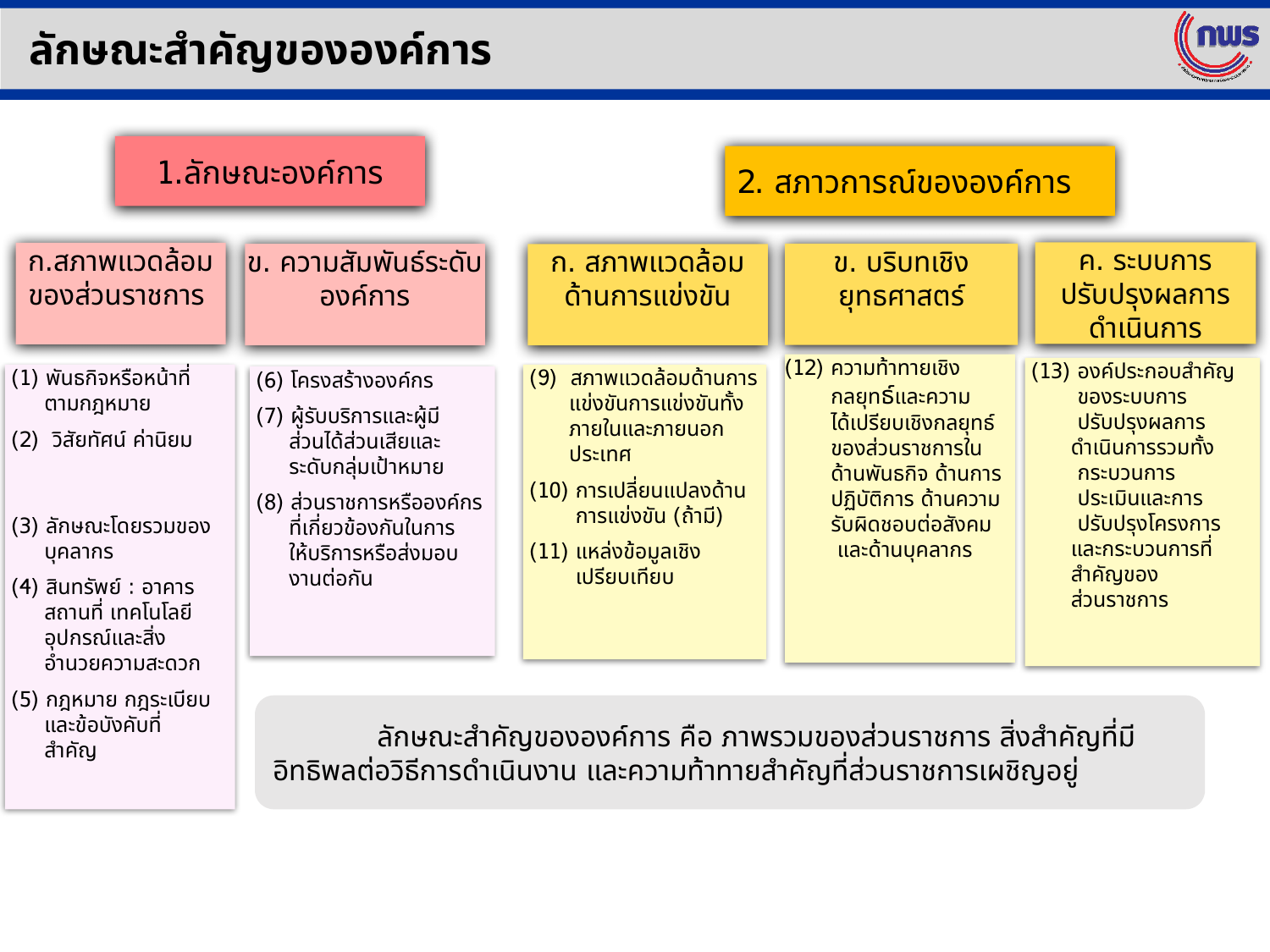

ลักษณะสำคัญขององค์การ
1.ลักษณะองค์การ
2. สภาวการณ์ขององค์การ
ค. ระบบการปรับปรุงผลการดำเนินการ
ก.สภาพแวดล้อมของส่วนราชการ

ข. บริบทเชิงยุทธศาสตร์

ข. ความสัมพันธ์ระดับองค์การ

ก. สภาพแวดล้อมด้านการแข่งขัน

(12) ความท้าทายเชิง
       กลยุทธ์และความ
       ได้เปรียบเชิงกลยุทธ์
       ของส่วนราชการใน
       ด้านพันธกิจ ด้านการ
       ปฏิบัติการ ด้านความ
       รับผิดชอบต่อสังคม
        และด้านบุคลากร
 (13) องค์ประกอบสำคัญ
        ของระบบการ
        ปรับปรุงผลการ
       ดำเนินการรวมทั้ง
        กระบวนการ
        ประเมินและการ
        ปรับปรุงโครงการ
       และกระบวนการที่
       สำคัญของ
       ส่วนราชการ
 (9)  สภาพแวดล้อมด้านการ
       แข่งขันการแข่งขันทั้ง
       ภายในและภายนอก
       ประเทศ
 (10) การเปลี่ยนแปลงด้าน
        การแข่งขัน (ถ้ามี)
 (11) แหล่งข้อมูลเชิง
        เปรียบเทียบ
 (1) พันธกิจหรือหน้าที่
      ตามกฎหมาย
 (2)  วิสัยทัศน์ ค่านิยม
 (3) ลักษณะโดยรวมของ
      บุคลากร
 (4) สินทรัพย์ : อาคาร
      สถานที่ เทคโนโลยี
      อุปกรณ์และสิ่ง
      อำนวยความสะดวก
 (5) กฎหมาย กฎระเบียบ
      และข้อบังคับที่
      สำคัญ
 (6) โครงสร้างองค์กร
 (7) ผู้รับบริการและผู้มี
      ส่วนได้ส่วนเสียและ
      ระดับกลุ่มเป้าหมาย
 (8) ส่วนราชการหรือองค์กร
      ที่เกี่ยวข้องกันในการ
      ให้บริการหรือส่งมอบ
      งานต่อกัน

            ลักษณะสำคัญขององค์การ คือ ภาพรวมของส่วนราชการ สิ่งสำคัญที่มีอิทธิพลต่อวิธีการดำเนินงาน และความท้าทายสำคัญที่ส่วนราชการเผชิญอยู่